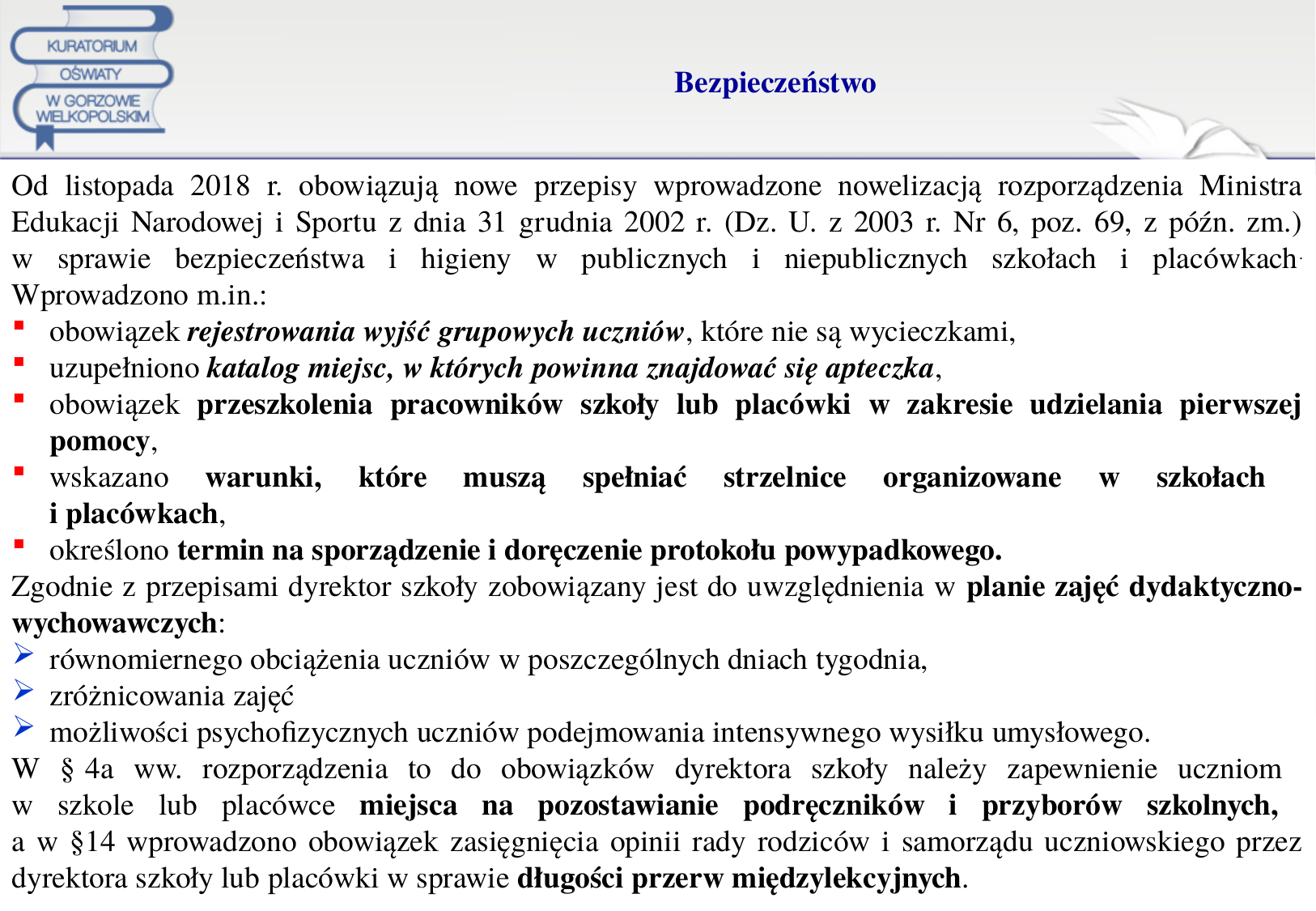

# Bezpieczeństwo
Od listopada 2018 r. obowiązują nowe przepisy wprowadzone nowelizacją rozporządzenia Ministra Edukacji Narodowej i Sportu z dnia 31 grudnia 2002 r. (Dz. U. z 2003 r. Nr 6, poz. 69, z późn. zm.)
w sprawie bezpieczeństwa i higieny w publicznych i niepublicznych szkołach i placówkach. Wprowadzono m.in.:
obowiązek rejestrowania wyjść grupowych uczniów, które nie są wycieczkami,
uzupełniono katalog miejsc, w których powinna znajdować się apteczka,
obowiązek przeszkolenia pracowników szkoły lub placówki w zakresie udzielania pierwszej pomocy,
wskazano warunki, które muszą spełniać strzelnice organizowane w szkołach
i placówkach,
określono termin na sporządzenie i doręczenie protokołu powypadkowego.
Zgodnie z przepisami dyrektor szkoły zobowiązany jest do uwzględnienia w planie zajęć dydaktyczno-wychowawczych:
równomiernego obciążenia uczniów w poszczególnych dniach tygodnia,
zróżnicowania zajęć
możliwości psychofizycznych uczniów podejmowania intensywnego wysiłku umysłowego.
W § 4a ww. rozporządzenia to do obowiązków dyrektora szkoły należy zapewnienie uczniom
w szkole lub placówce miejsca na pozostawianie podręczników i przyborów szkolnych,
a w §14 wprowadzono obowiązek zasięgnięcia opinii rady rodziców i samorządu uczniowskiego przez dyrektora szkoły lub placówki w sprawie długości przerw międzylekcyjnych.